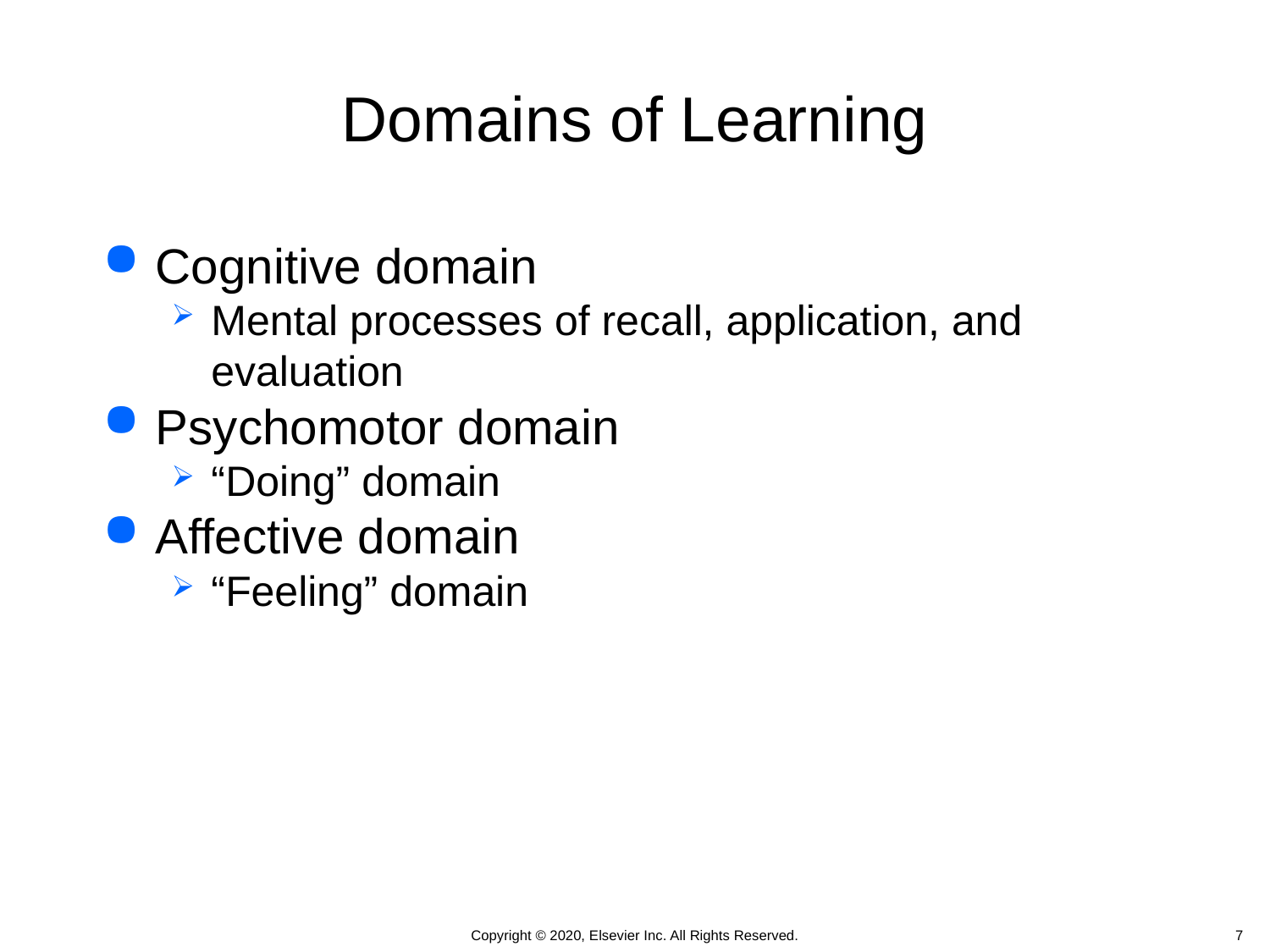

# Domains of Learning
Cognitive domain
Mental processes of recall, application, and evaluation
Psychomotor domain
“Doing” domain
Affective domain
“Feeling” domain
 7